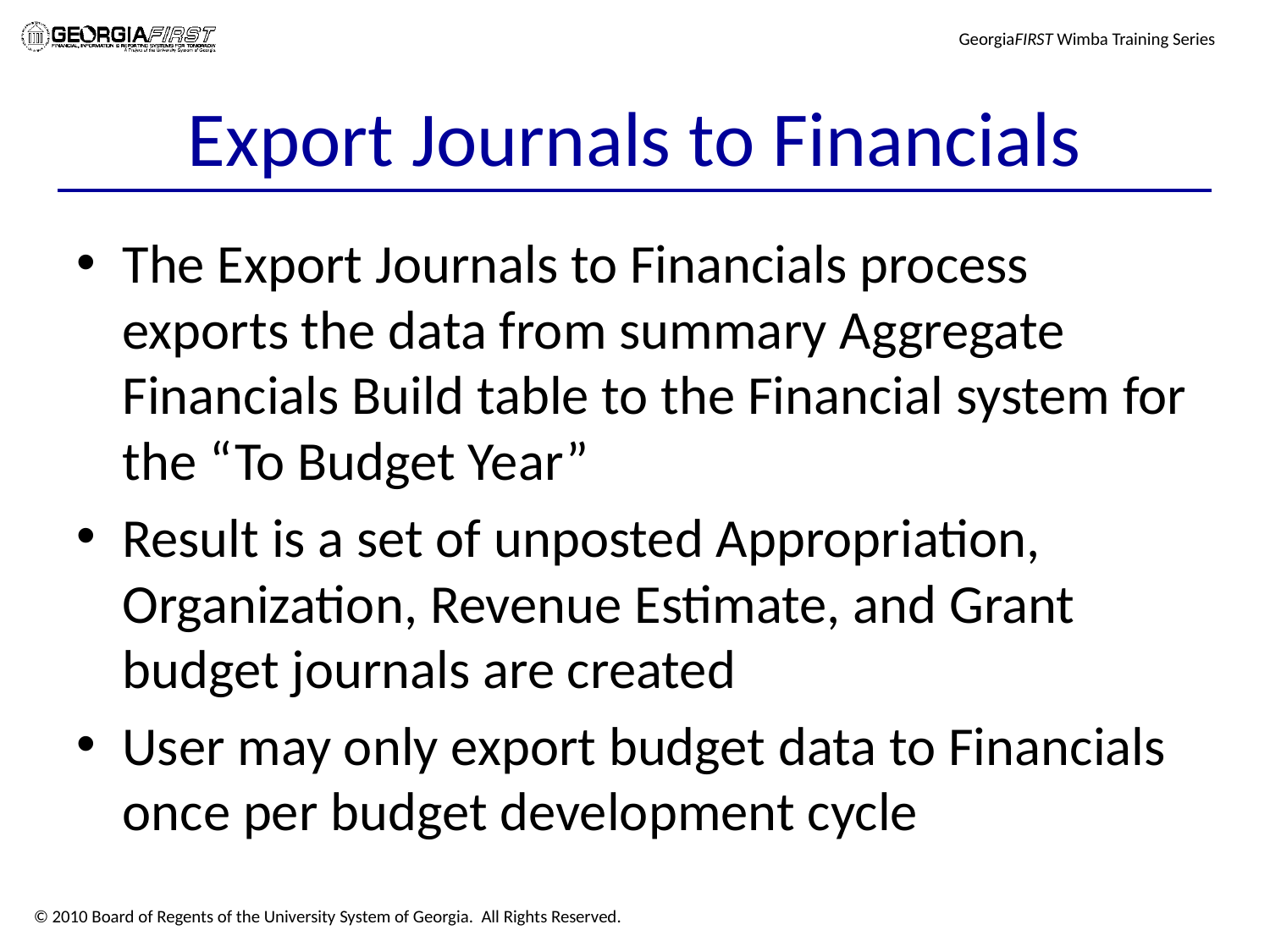

# Export Journals to Financials
The Export Journals to Financials process exports the data from summary Aggregate Financials Build table to the Financial system for the “To Budget Year”
Result is a set of unposted Appropriation, Organization, Revenue Estimate, and Grant budget journals are created
User may only export budget data to Financials once per budget development cycle